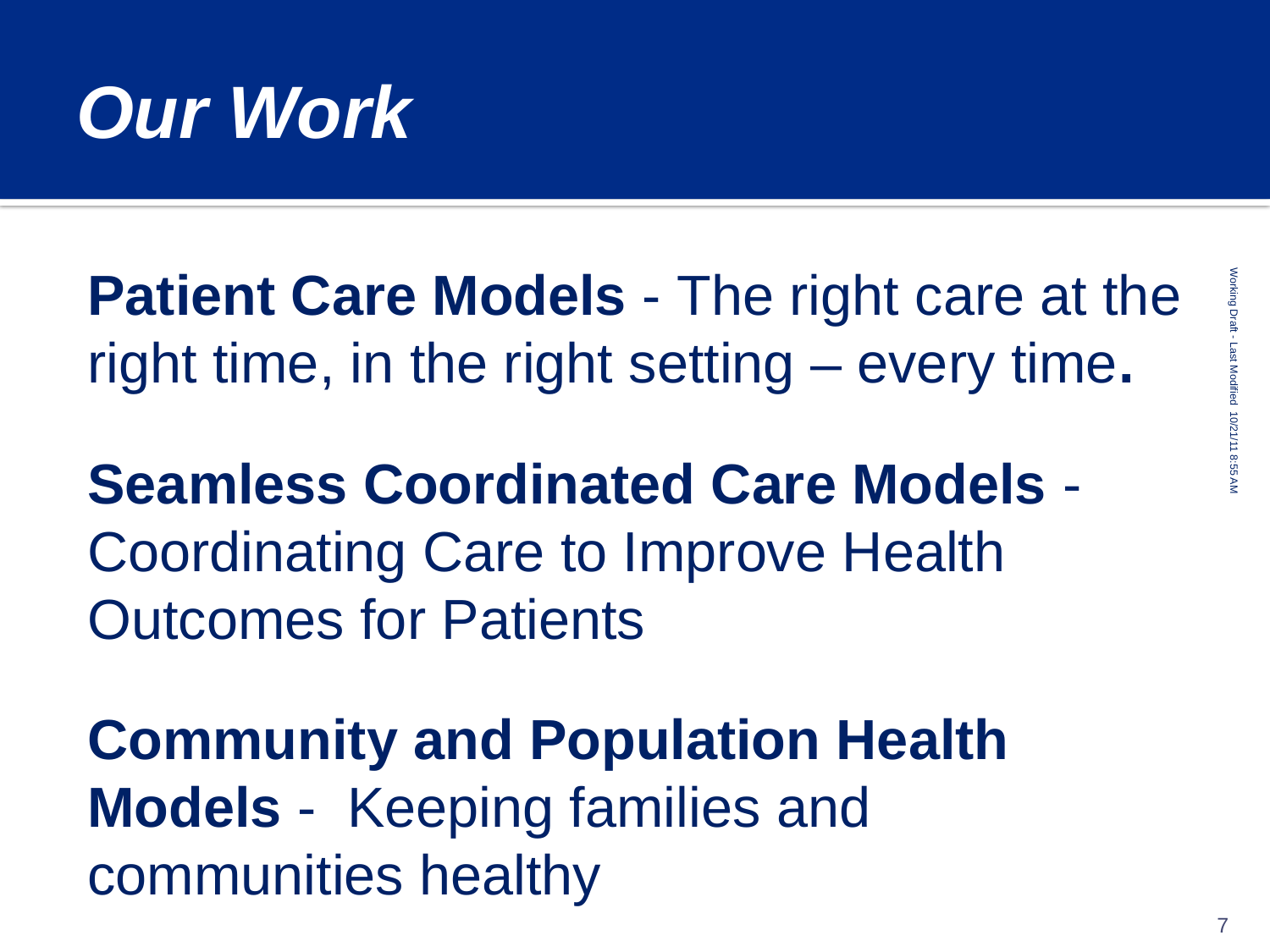

# Our Work
Patient Care Models - The right care at the right time, in the right setting – every time.
Seamless Coordinated Care Models - Coordinating Care to Improve Health Outcomes for Patients
Community and Population Health Models -  Keeping families and communities healthy